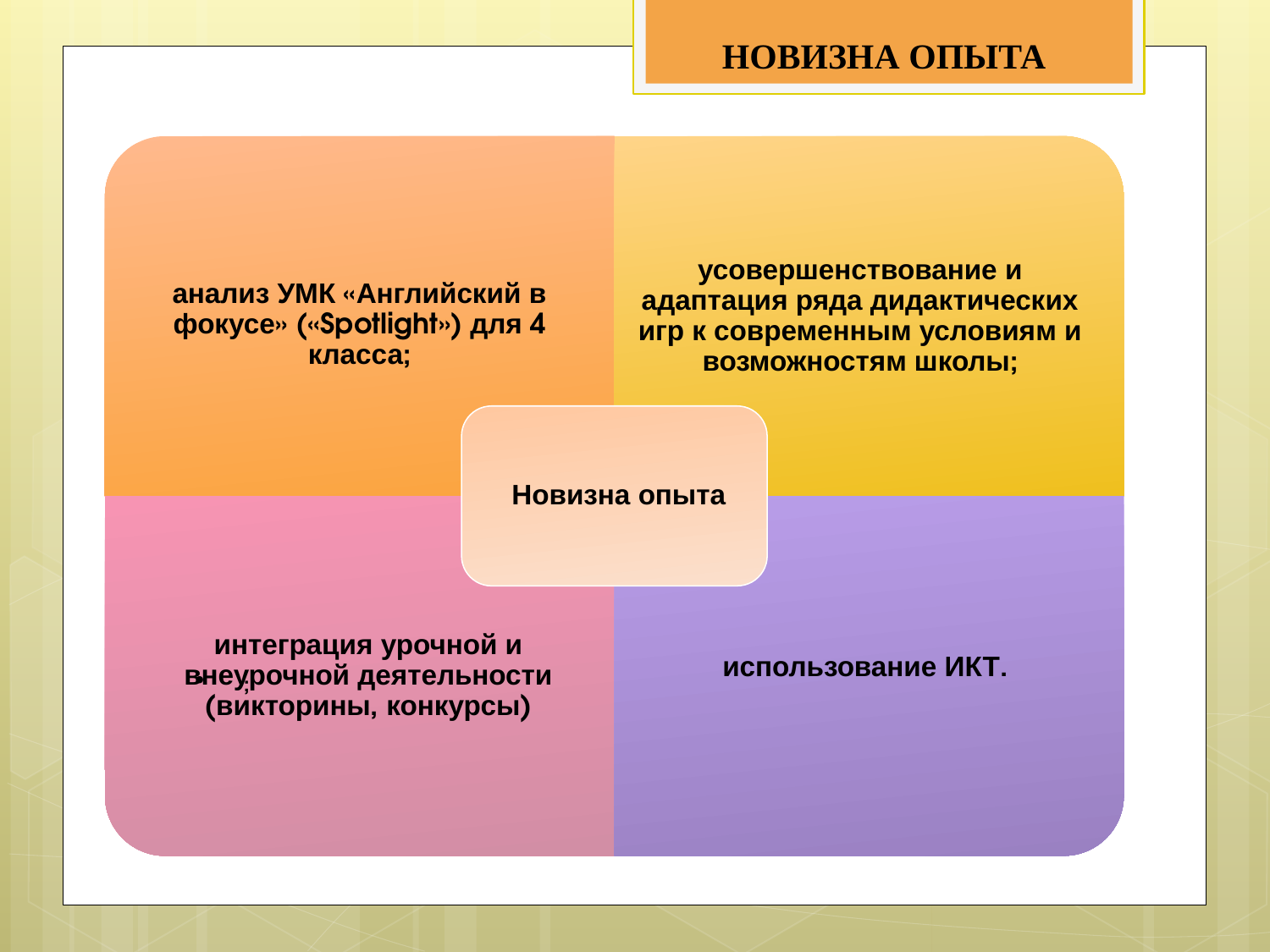

НОВИЗНА ОПЫТА
анализ УМК «Английский в фокусе» («Spotlight») для 4 класса;
усовершенствование и адаптация ряда дидактических игр к современным условиям и возможностям школы;
интеграция урочной и внеурочной деятельности (викторины, конкурсы)
использование ИКТ.
Новизна опыта

;